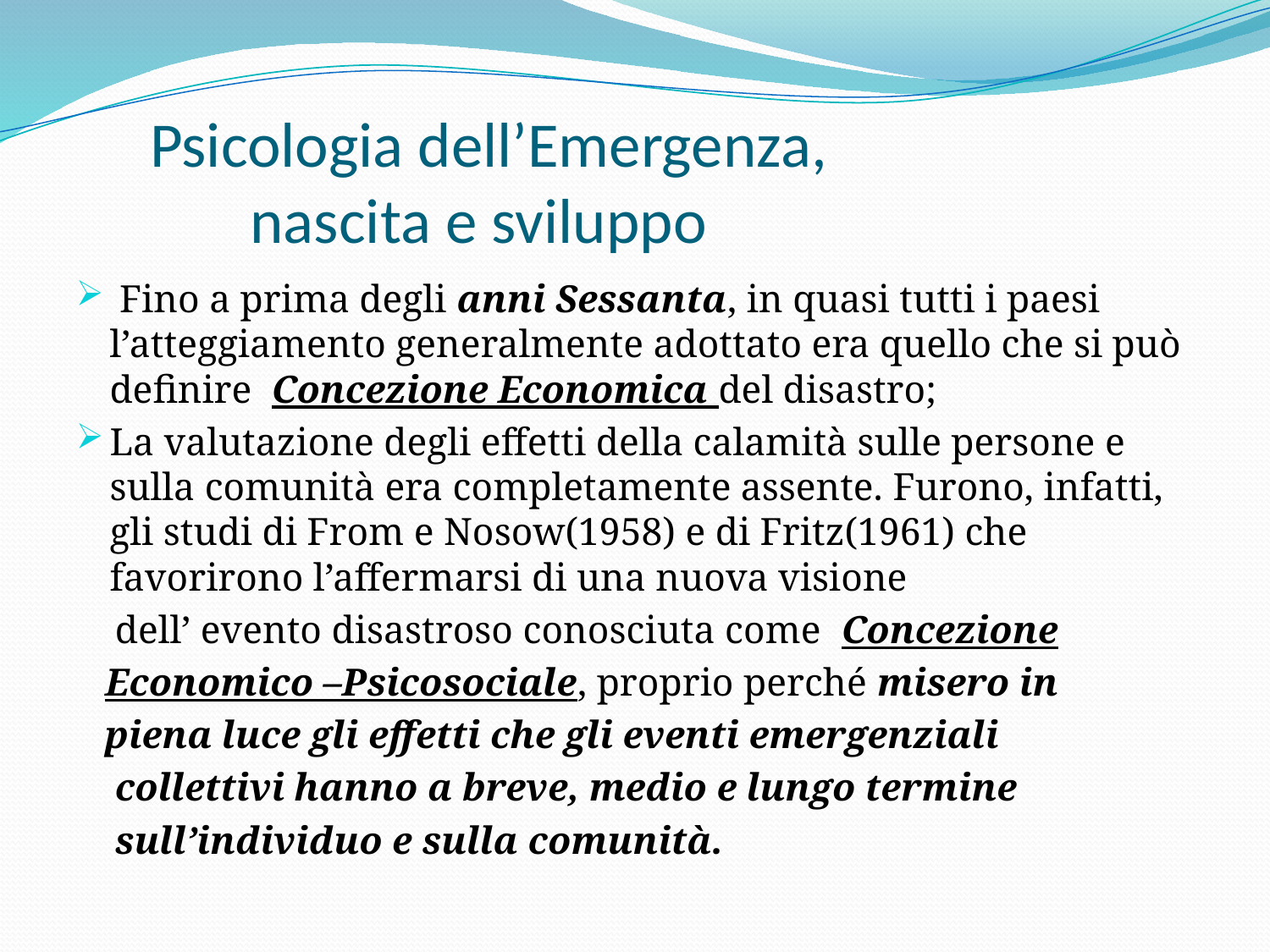

# Psicologia dell’Emergenza, nascita e sviluppo
 Fino a prima degli anni Sessanta, in quasi tutti i paesi l’atteggiamento generalmente adottato era quello che si può definire  Concezione Economica del disastro;
La valutazione degli effetti della calamità sulle persone e sulla comunità era completamente assente. Furono, infatti, gli studi di From e Nosow(1958) e di Fritz(1961) che  favorirono l’affermarsi di una nuova visione
    dell’ evento disastroso conosciuta come  Concezione
   Economico –Psicosociale, proprio perché misero in
   piena luce gli effetti che gli eventi emergenziali
    collettivi hanno a breve, medio e lungo termine
    sull’individuo e sulla comunità.